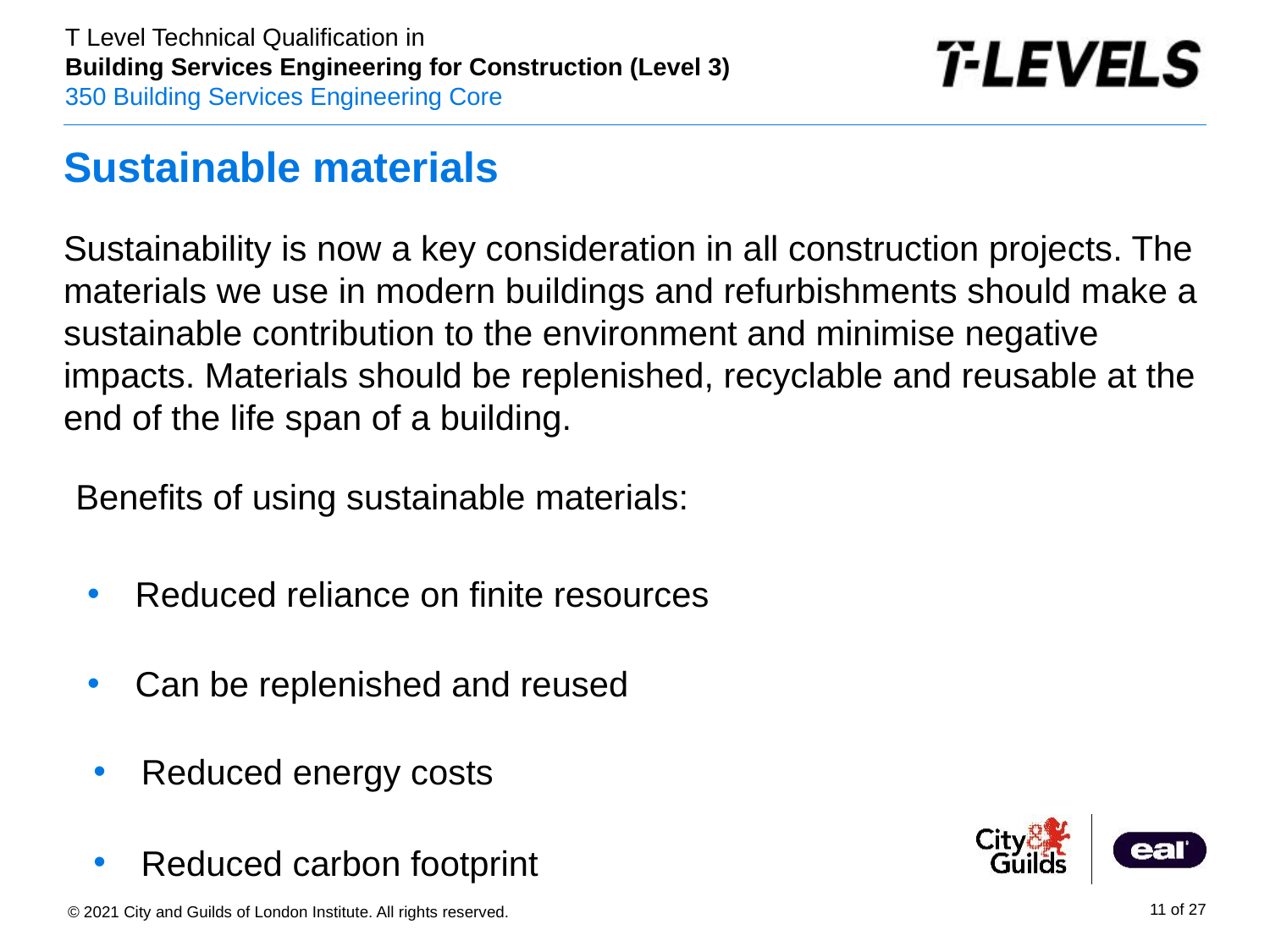

# Sustainable materials
Sustainability is now a key consideration in all construction projects. The materials we use in modern buildings and refurbishments should make a sustainable contribution to the environment and minimise negative impacts. Materials should be replenished, recyclable and reusable at the end of the life span of a building.

Benefits of using sustainable materials:
Reduced reliance on finite resources
Can be replenished and reused
Reduced energy costs
Reduced carbon footprint